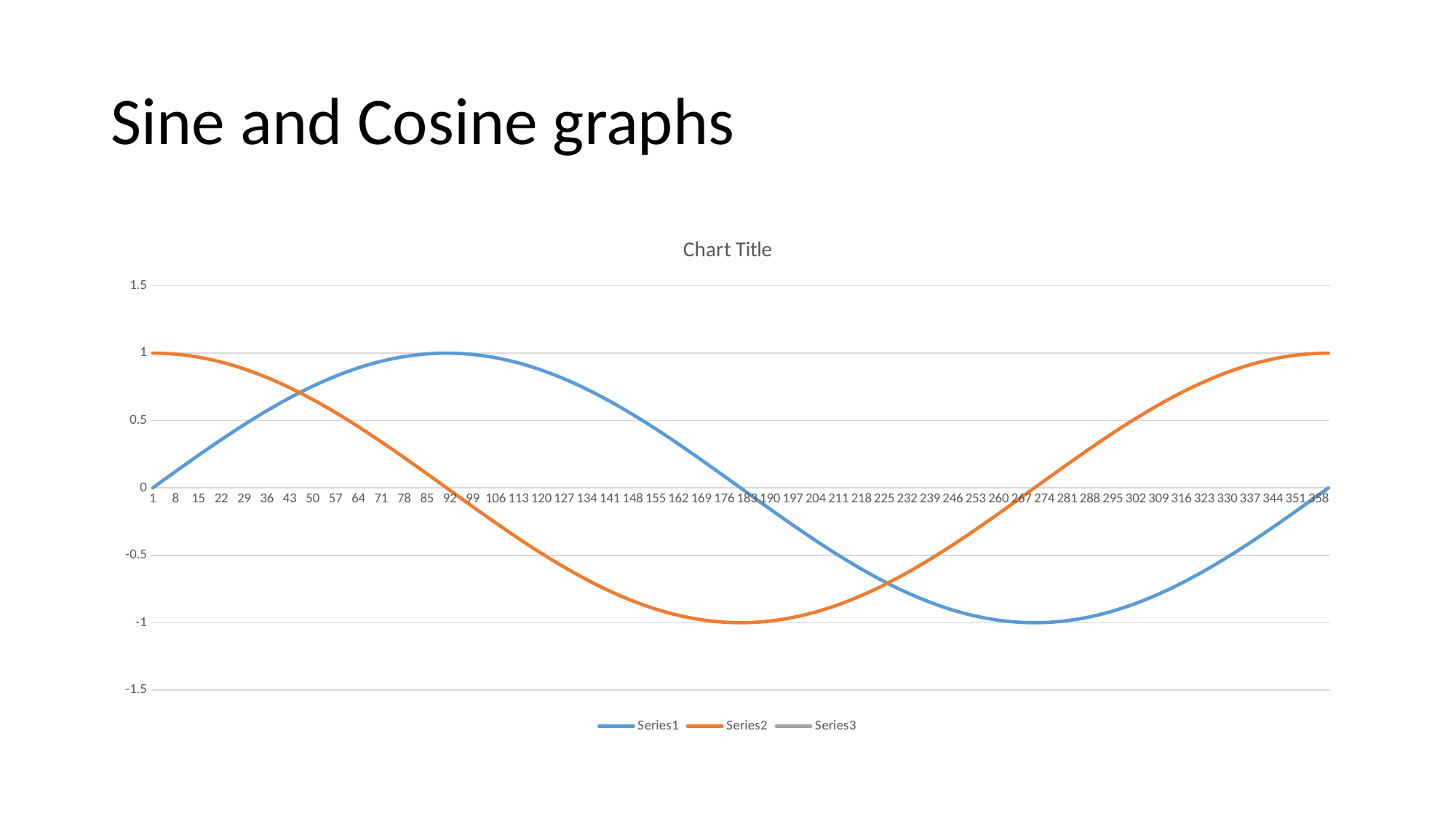

# Sine and Cosine graphs

### Chart:

| Category |  |  |  |
|---|---|---|---|